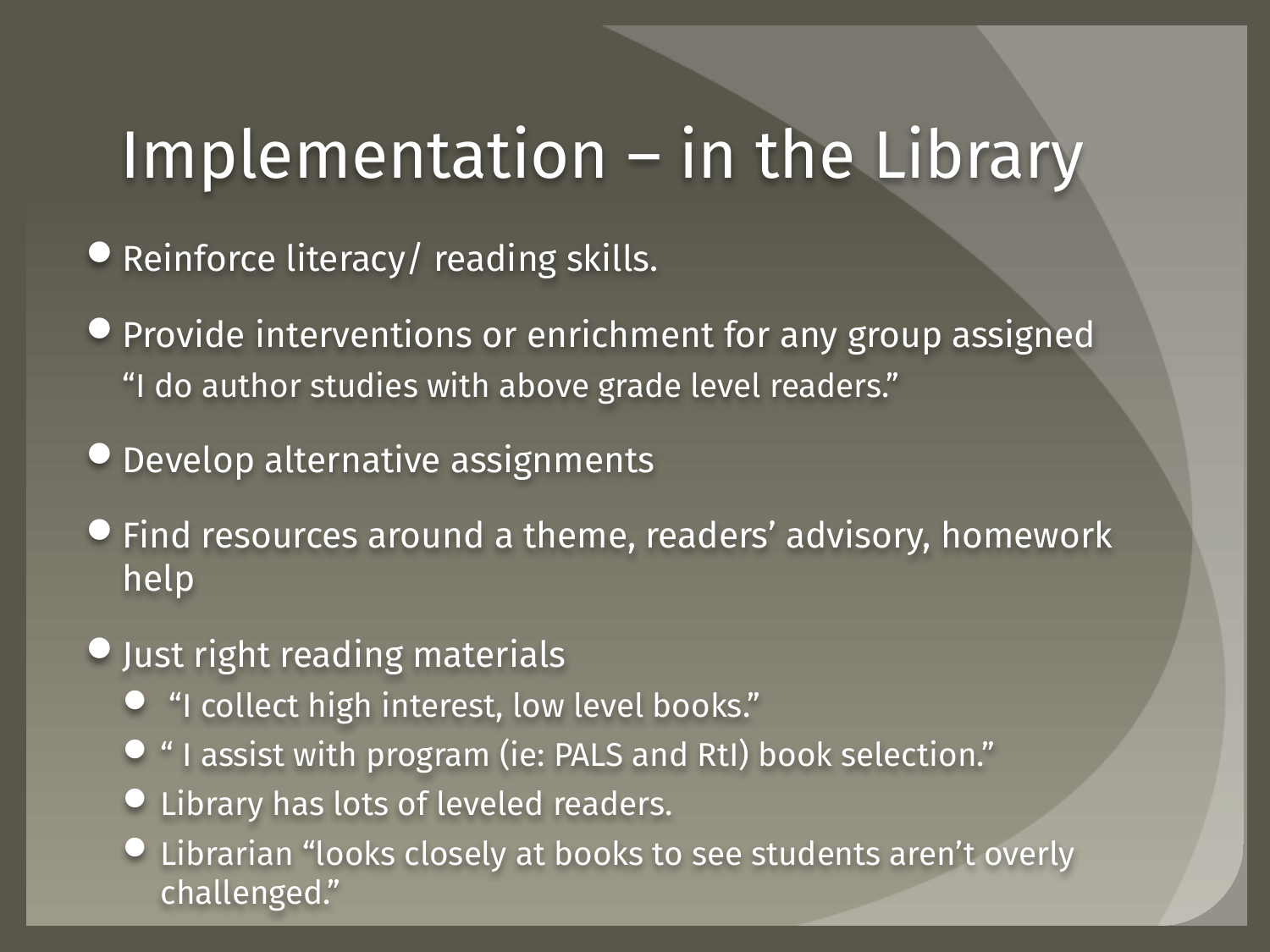

# Implementation – in the Library
Reinforce literacy/ reading skills.
Provide interventions or enrichment for any group assigned
“I do author studies with above grade level readers.”
Develop alternative assignments
Find resources around a theme, readers’ advisory, homework help
Just right reading materials
 “I collect high interest, low level books.”
“ I assist with program (ie: PALS and RtI) book selection.”
Library has lots of leveled readers.
Librarian “looks closely at books to see students aren’t overly challenged.”